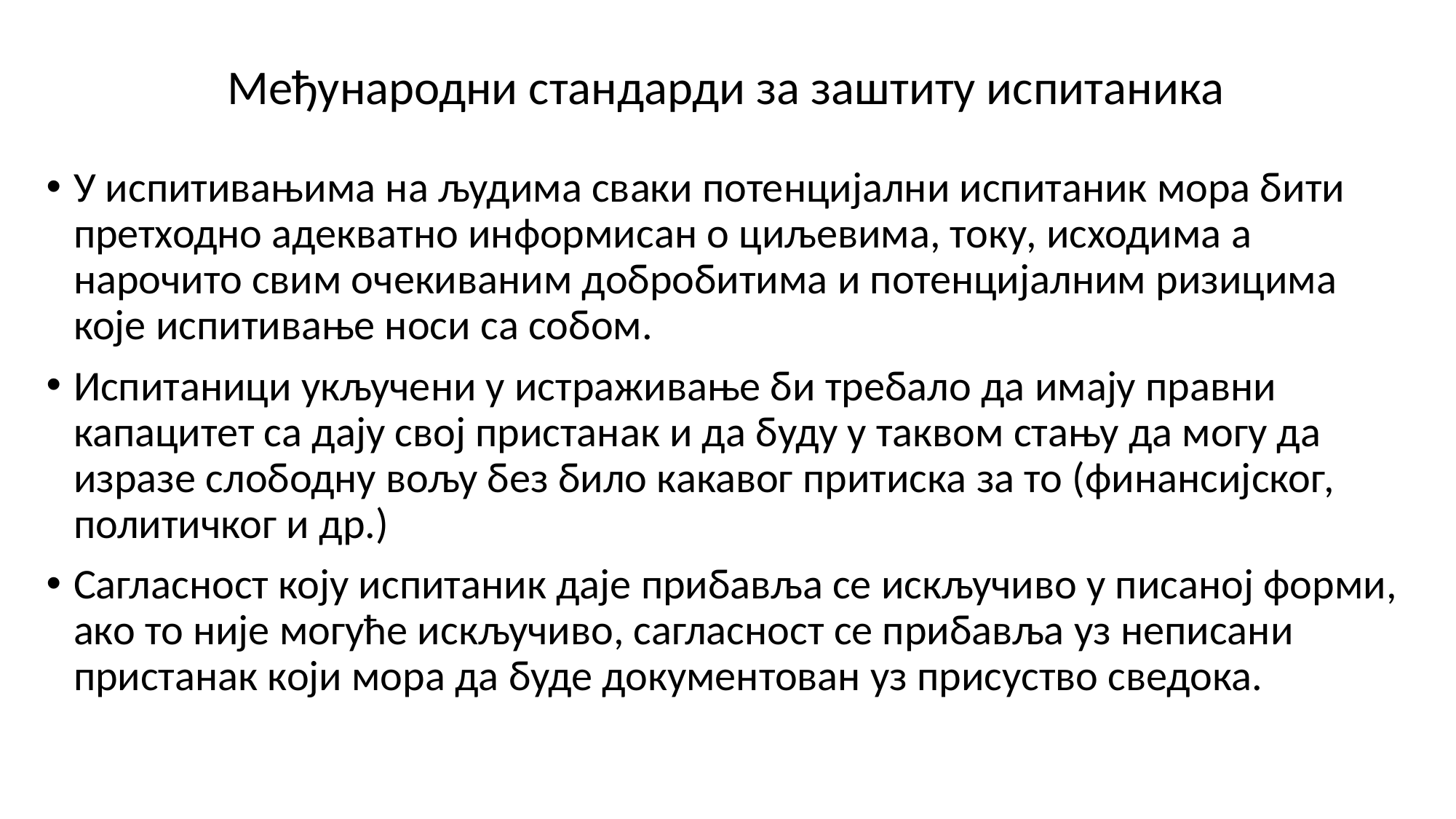

# Међународни стандарди за заштиту испитаника
У испитивањима на људима сваки потенцијални испитаник мора бити претходно адекватно информисан о циљевима, току, исходима а нарочито свим очекиваним добробитима и потенцијалним ризицима које испитивање носи са собом.
Испитаници укључени у истраживање би требало да имају правни капацитет са дају свој пристанак и да буду у таквом стању да могу да изразе слободну вољу без било какавог притиска за то (финансијског, политичког и др.)
Сагласност коју испитаник даје прибавља се искључиво у писаној форми, ако то није могуће искључиво, сагласност се прибавља уз неписани пристанак који мора да буде документован уз присуство сведока.